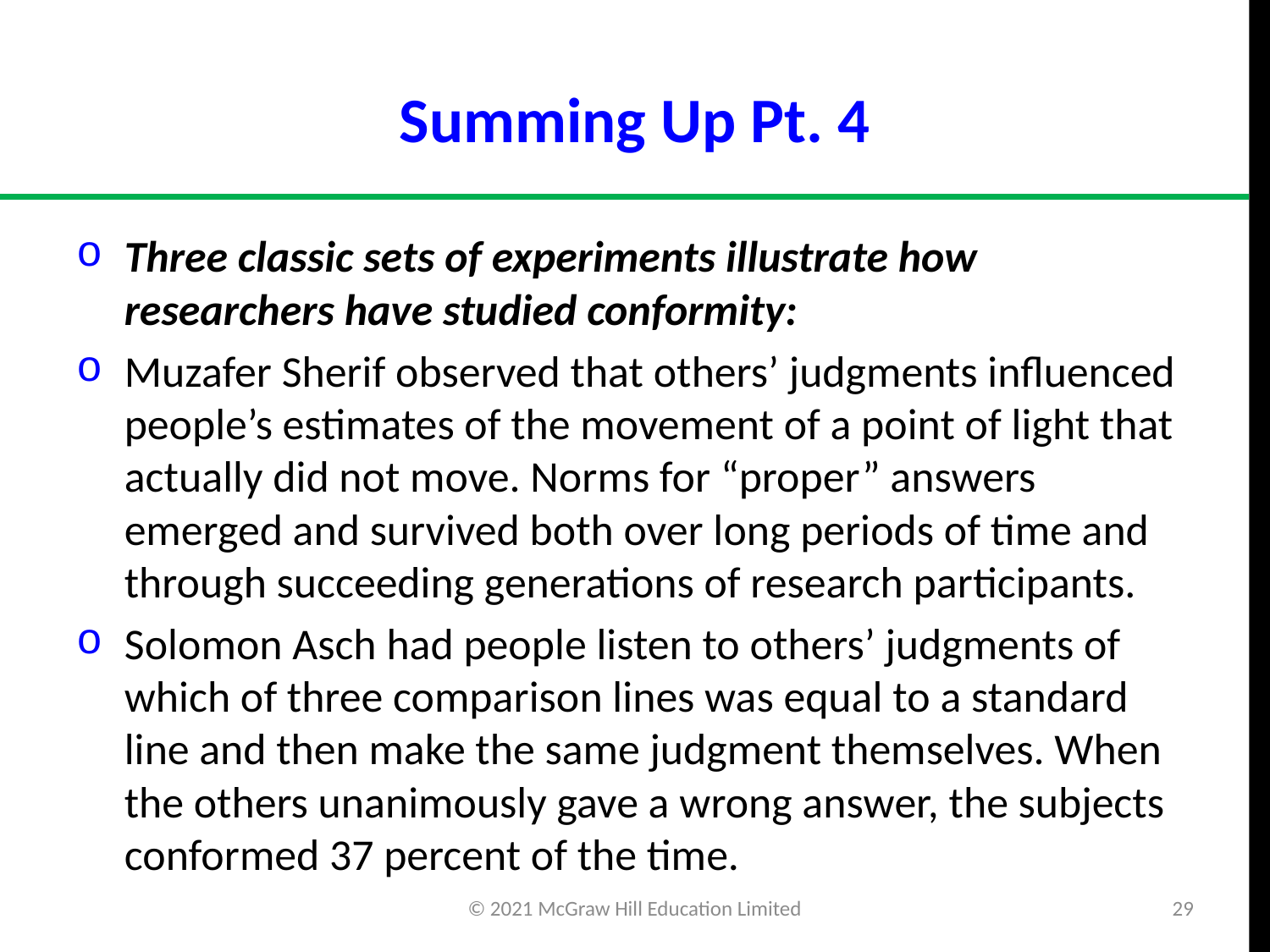

# Summing Up Pt. 4
Three classic sets of experiments illustrate how researchers have studied conformity:
Muzafer Sherif observed that others’ judgments influenced people’s estimates of the movement of a point of light that actually did not move. Norms for “proper” answers emerged and survived both over long periods of time and through succeeding generations of research participants.
Solomon Asch had people listen to others’ judgments of which of three comparison lines was equal to a standard line and then make the same judgment themselves. When the others unanimously gave a wrong answer, the subjects conformed 37 percent of the time.
© 2021 McGraw Hill Education Limited
29